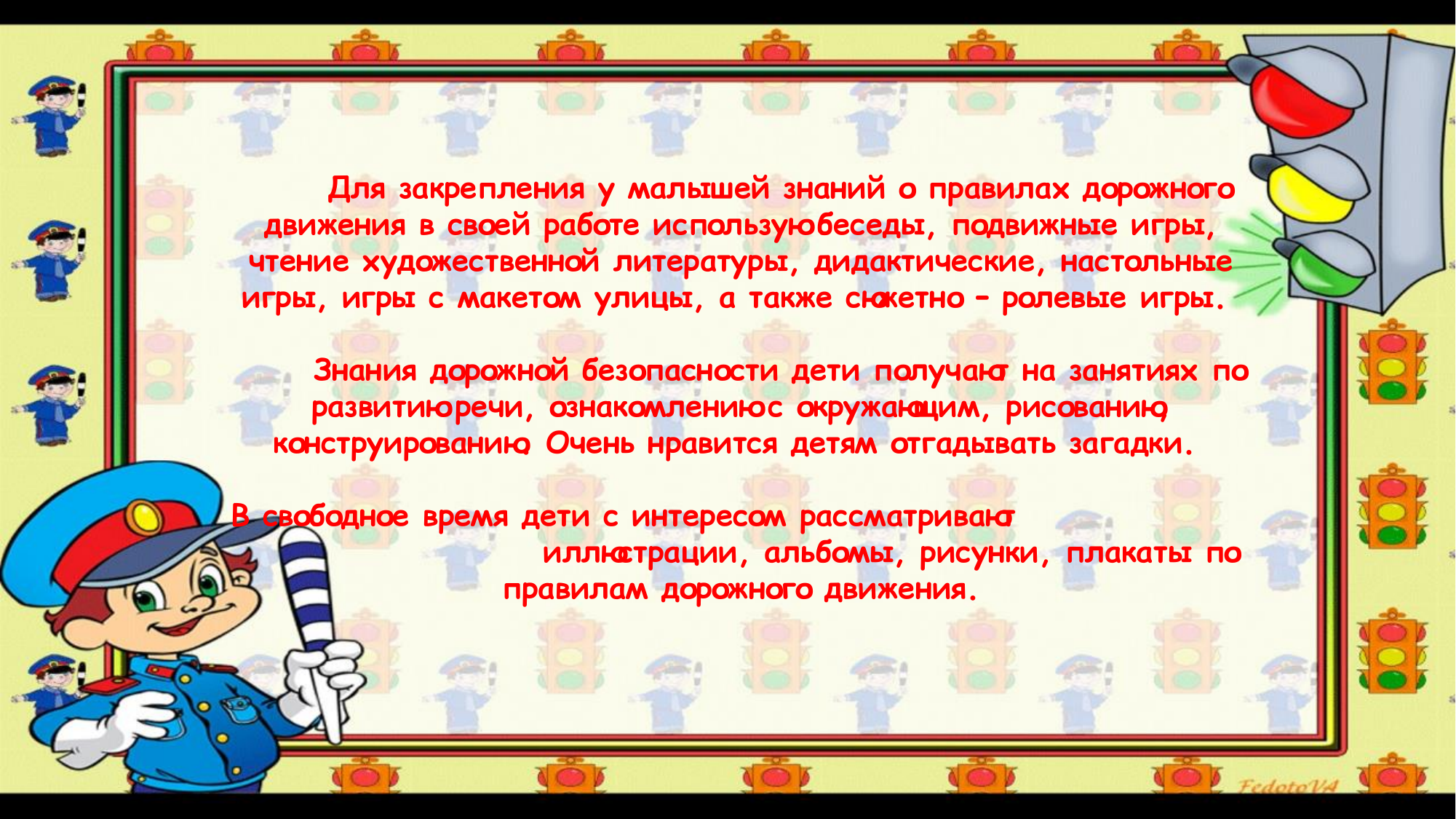

Для закрепления у малышей знаний о правилах дорожного движения в своей работе использую беседы, подвижные игры, чтение художественной литературы, дидактические, настольные игры, игры с макетом улицы, а также сюжетно – ролевые игры.

      Знания дорожной безопасности дети получают на занятиях по развитию речи, ознакомлению с окружающим, рисованию, конструированию. Очень нравится детям отгадывать загадки.

В свободное время дети с интересом рассматривают                                          иллюстрации, альбомы, рисунки, плакаты по правилам дорожного движения.